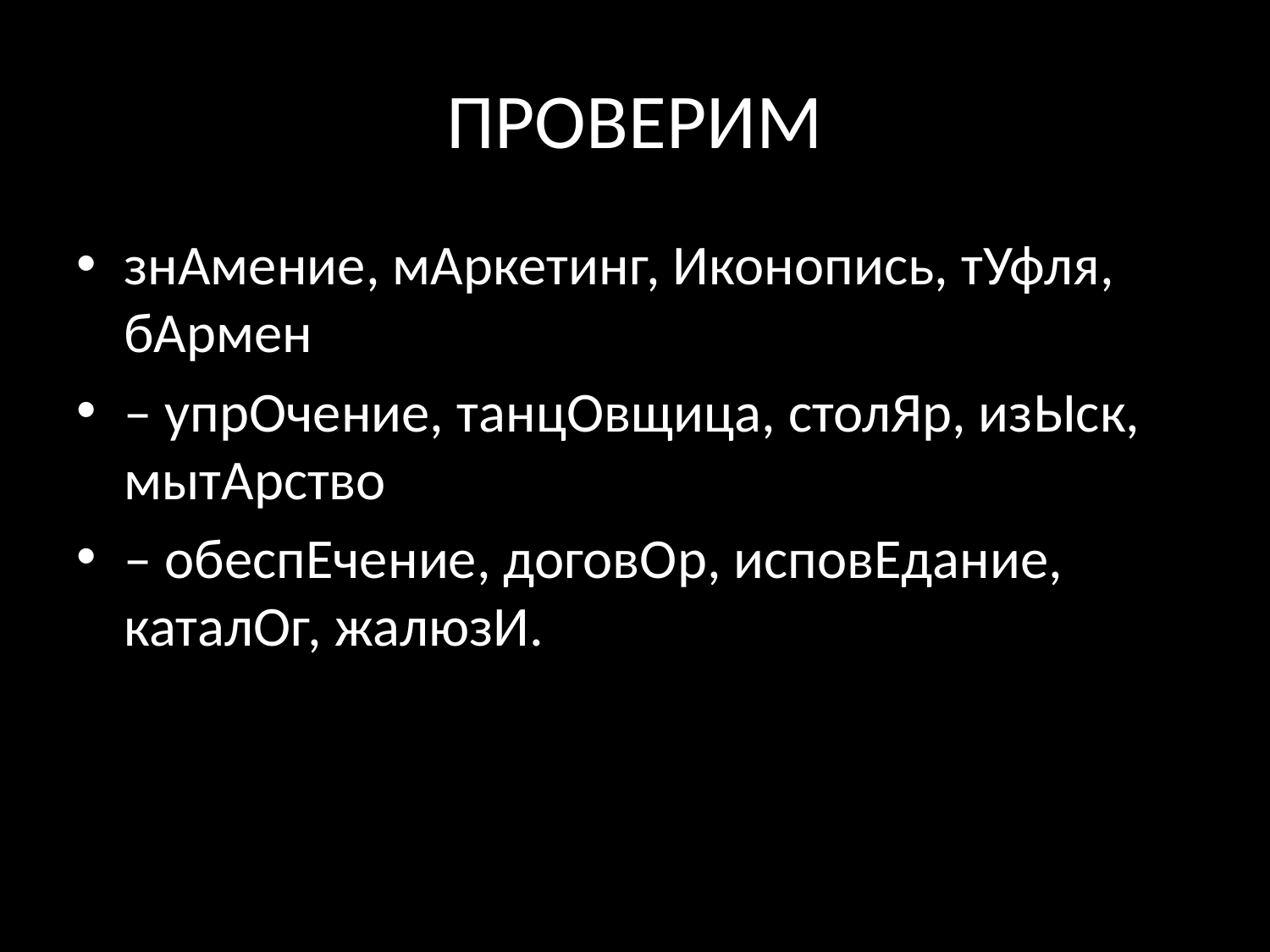

# ПРОВЕРИМ
знАмение, мАркетинг, Иконопись, тУфля, бАрмен
– упрОчение, танцОвщица, столЯр, изЫск, мытАрство
– обеспЕчение, договОр, исповЕдание, каталОг, жалюзИ.